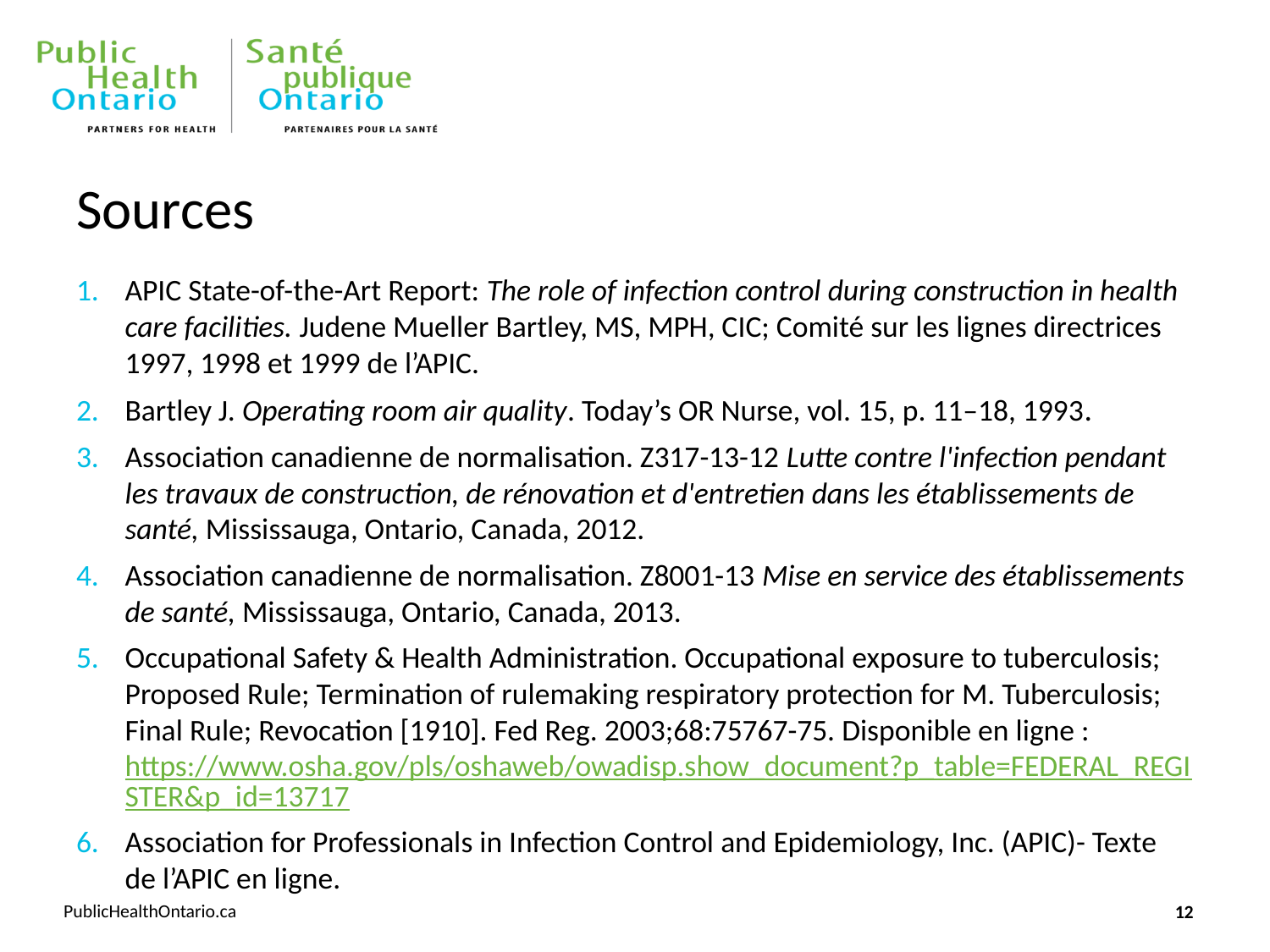

# Sources
APIC State-of-the-Art Report: The role of infection control during construction in health care facilities. Judene Mueller Bartley, MS, MPH, CIC; Comité sur les lignes directrices 1997, 1998 et 1999 de l’APIC.
Bartley J. Operating room air quality. Today’s OR Nurse, vol. 15, p. 11–18, 1993.
Association canadienne de normalisation. Z317-13-12 Lutte contre l'infection pendant les travaux de construction, de rénovation et d'entretien dans les établissements de santé, Mississauga, Ontario, Canada, 2012.
Association canadienne de normalisation. Z8001-13 Mise en service des établissements de santé, Mississauga, Ontario, Canada, 2013.
Occupational Safety & Health Administration. Occupational exposure to tuberculosis; Proposed Rule; Termination of rulemaking respiratory protection for M. Tuberculosis; Final Rule; Revocation [1910]. Fed Reg. 2003;68:75767-75. Disponible en ligne : https://www.osha.gov/pls/oshaweb/owadisp.show_document?p_table=FEDERAL_REGISTER&p_id=13717
Association for Professionals in Infection Control and Epidemiology, Inc. (APIC)- Texte de l’APIC en ligne.

12